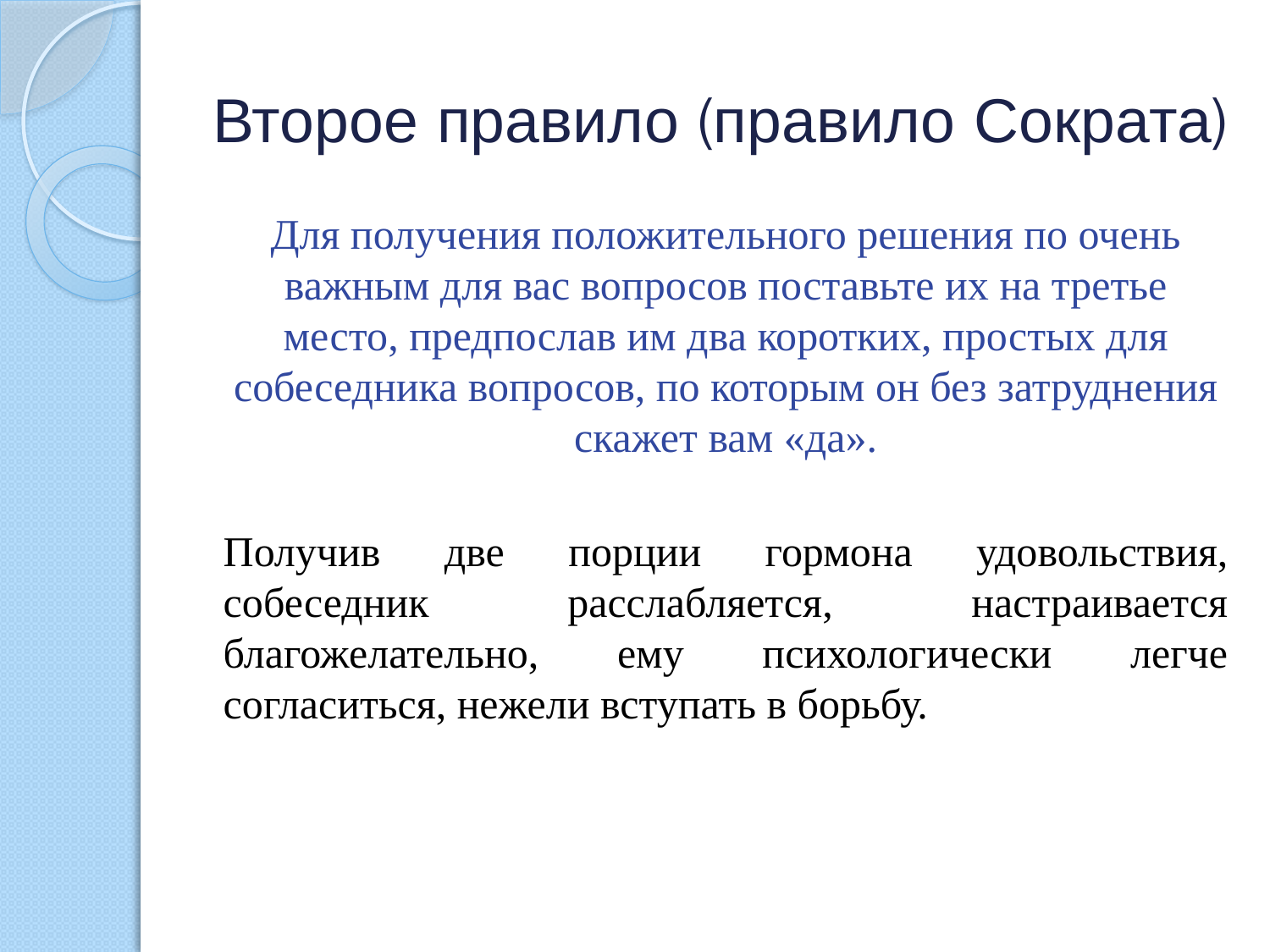

# Второе правило (правило Сократа)
Для получения положительного решения по очень важным для вас вопросов поставьте их на третье место, предпослав им два коротких, простых для собеседника вопросов, по которым он без затруднения скажет вам «да».

Получив две порции гормона удовольствия, собеседник расслабляется, настраивается благожелательно, ему психологически легче согласиться, нежели вступать в борьбу.